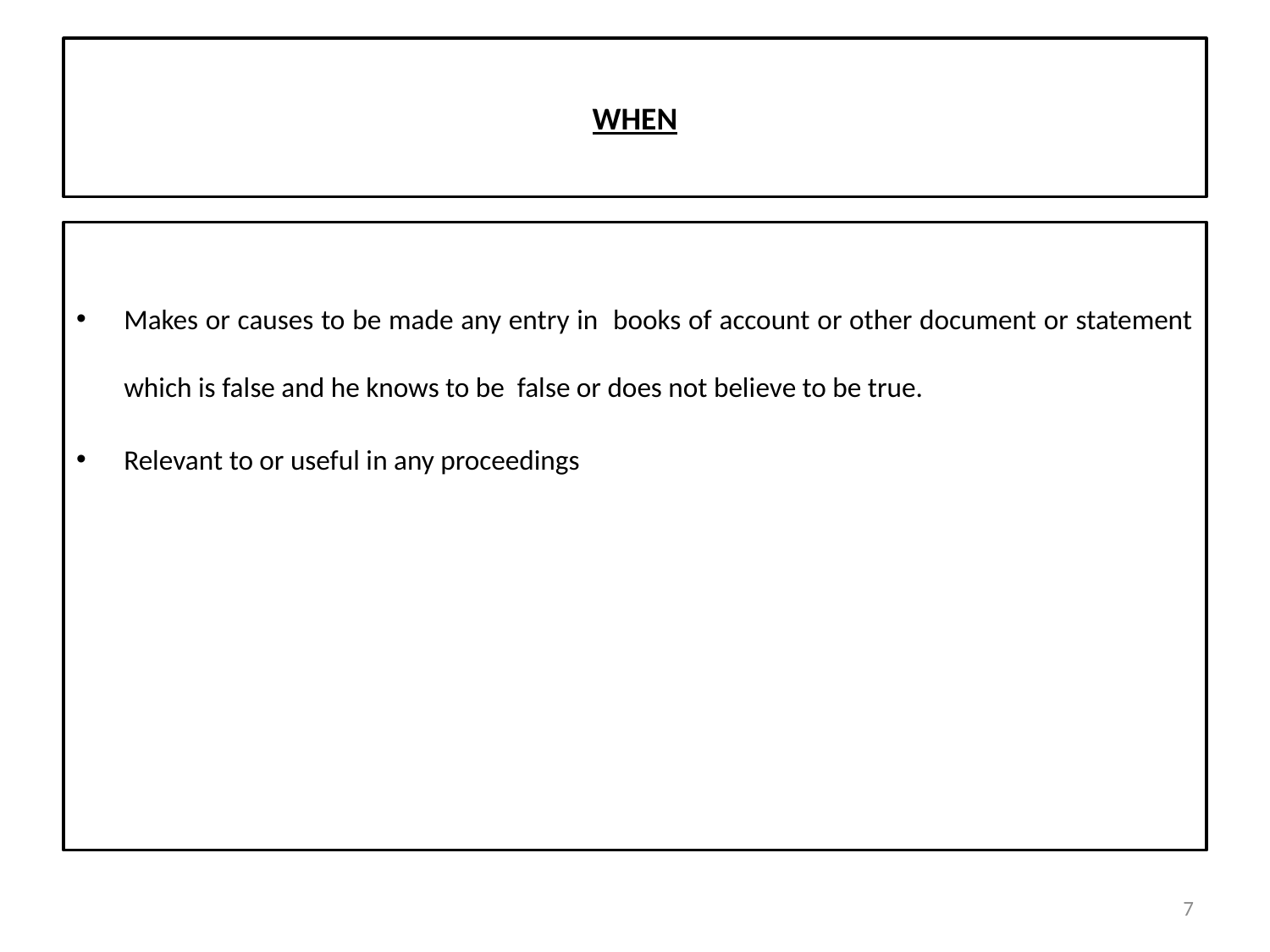

# WHEN

Makes or causes to be made any entry in  books of account or other document or statement which is false and he knows to be  false or does not believe to be true.
Relevant to or useful in any proceedings
7